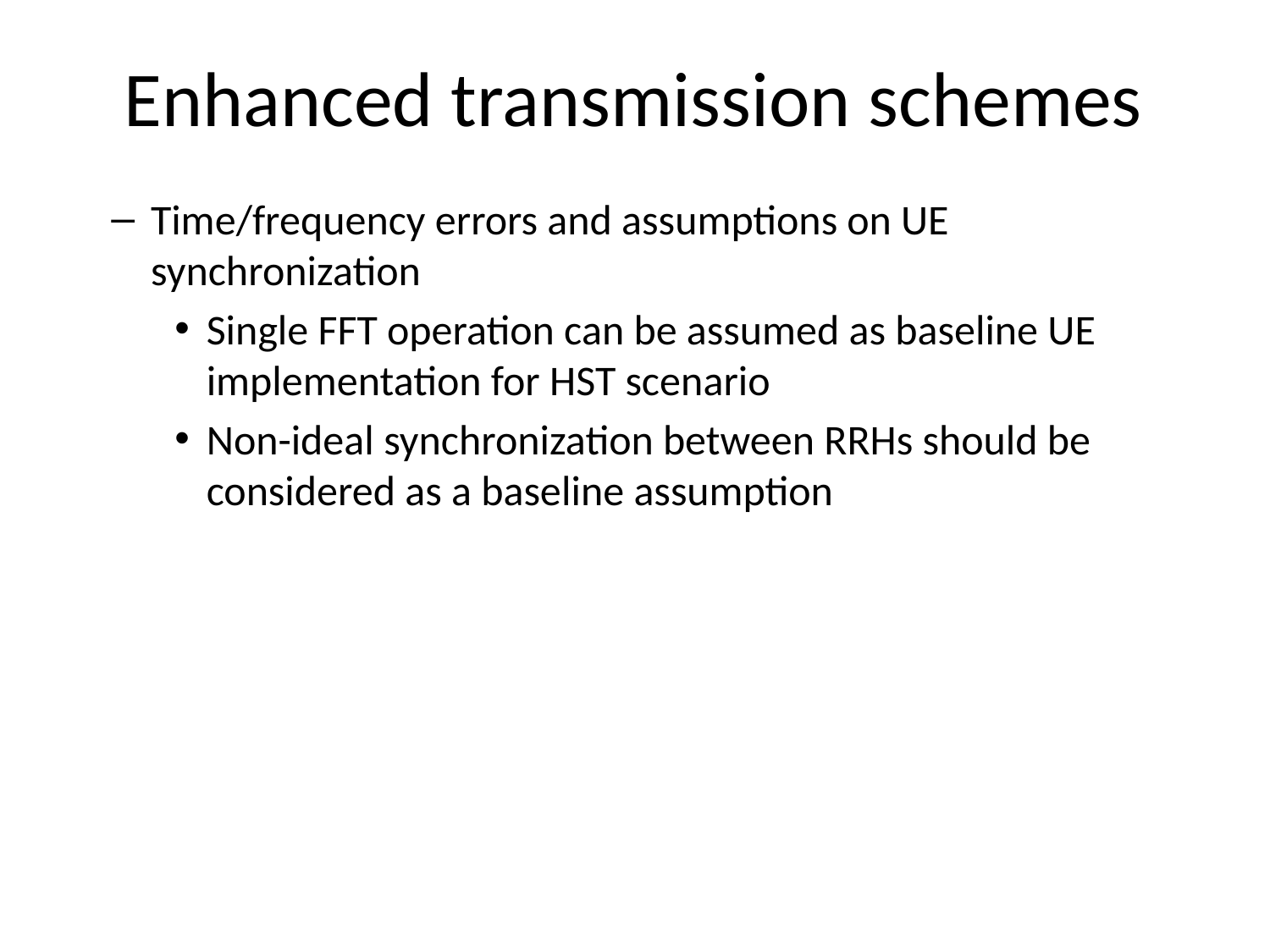

# Enhanced transmission schemes
Time/frequency errors and assumptions on UE synchronization
Single FFT operation can be assumed as baseline UE implementation for HST scenario
Non-ideal synchronization between RRHs should be considered as a baseline assumption